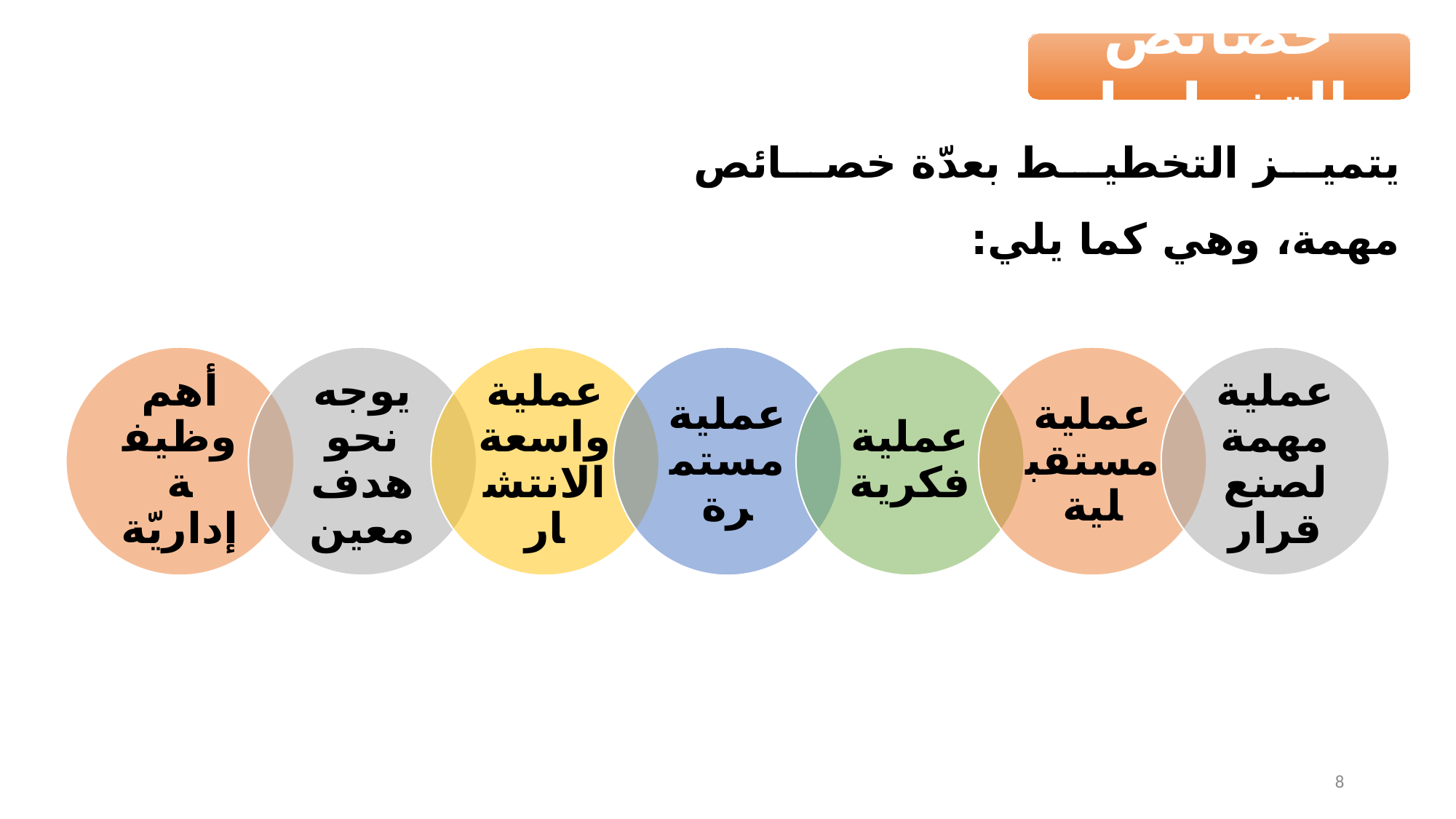

خصائص التخطيط
يتميز التخطيط بعدّة خصائص مهمة، وهي كما يلي:
أهم وظيفة إداريّة
يوجه نحو هدف معين
عملية واسعة الانتشار
عملية مستمرة
عملية فكرية
عملية مستقبلية
عملية مهمة لصنع قرار
8